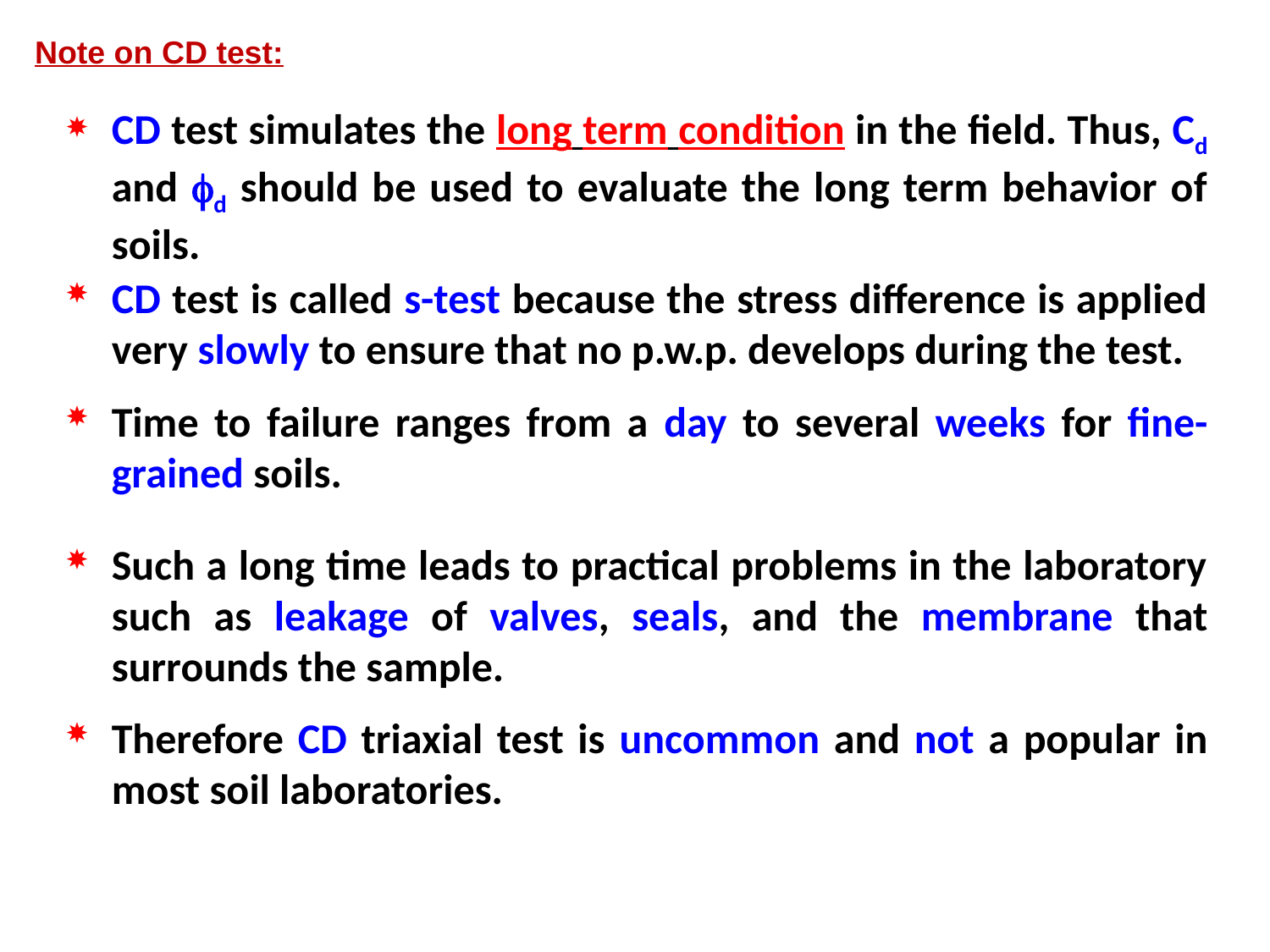

Note on CD test:
CD test simulates the long term condition in the field. Thus, Cd and φd should be used to evaluate the long term behavior of soils.
CD test is called s-test because the stress difference is applied very slowly to ensure that no p.w.p. develops during the test.
Time to failure ranges from a day to several weeks for fine-grained soils.
Such a long time leads to practical problems in the laboratory such as leakage of valves, seals, and the membrane that surrounds the sample.
Therefore CD triaxial test is uncommon and not a popular in most soil laboratories.